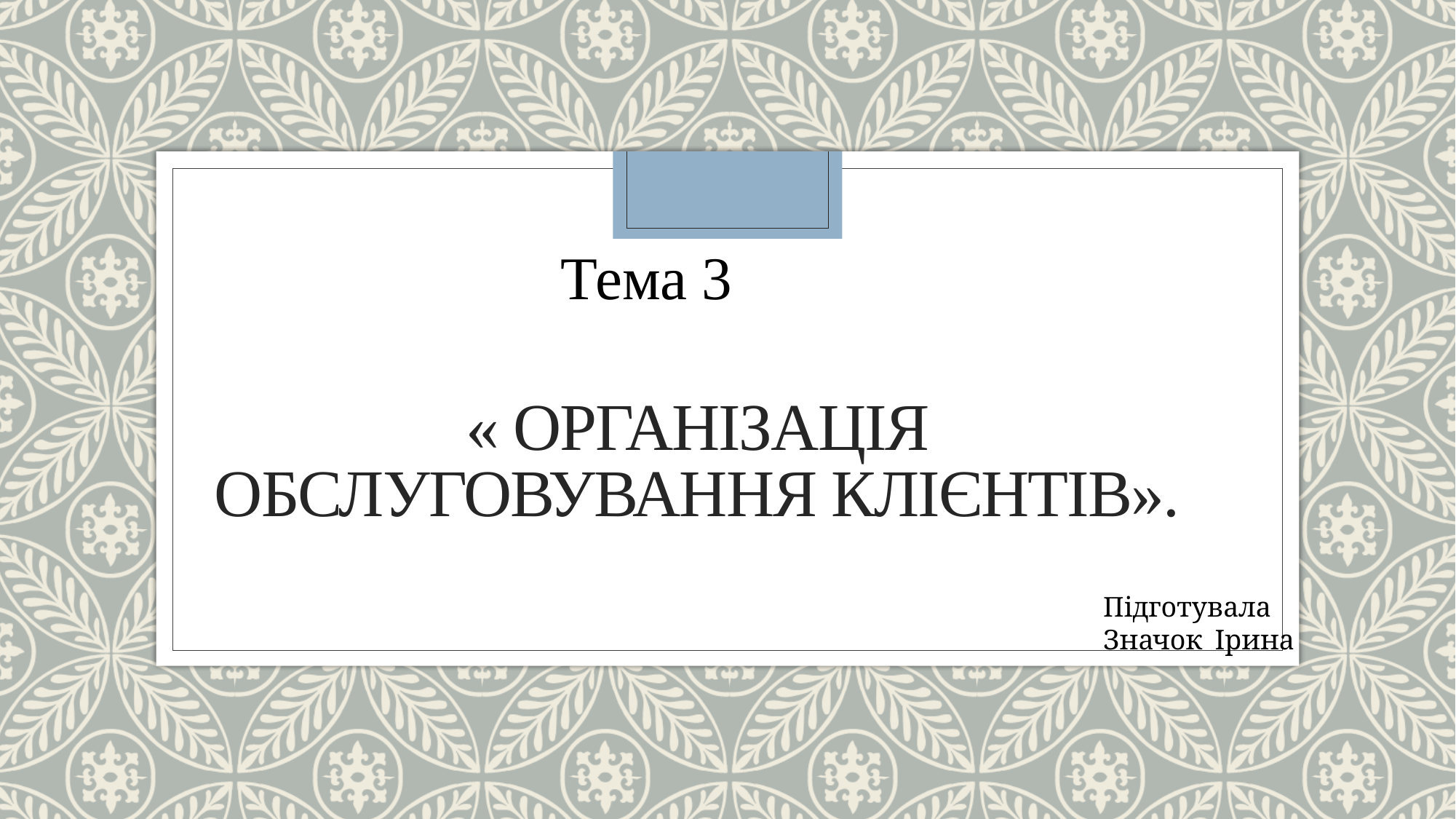

Тема 3
# « Організація обслуговування клієнтів».
Підготувала
Значок  Ірина